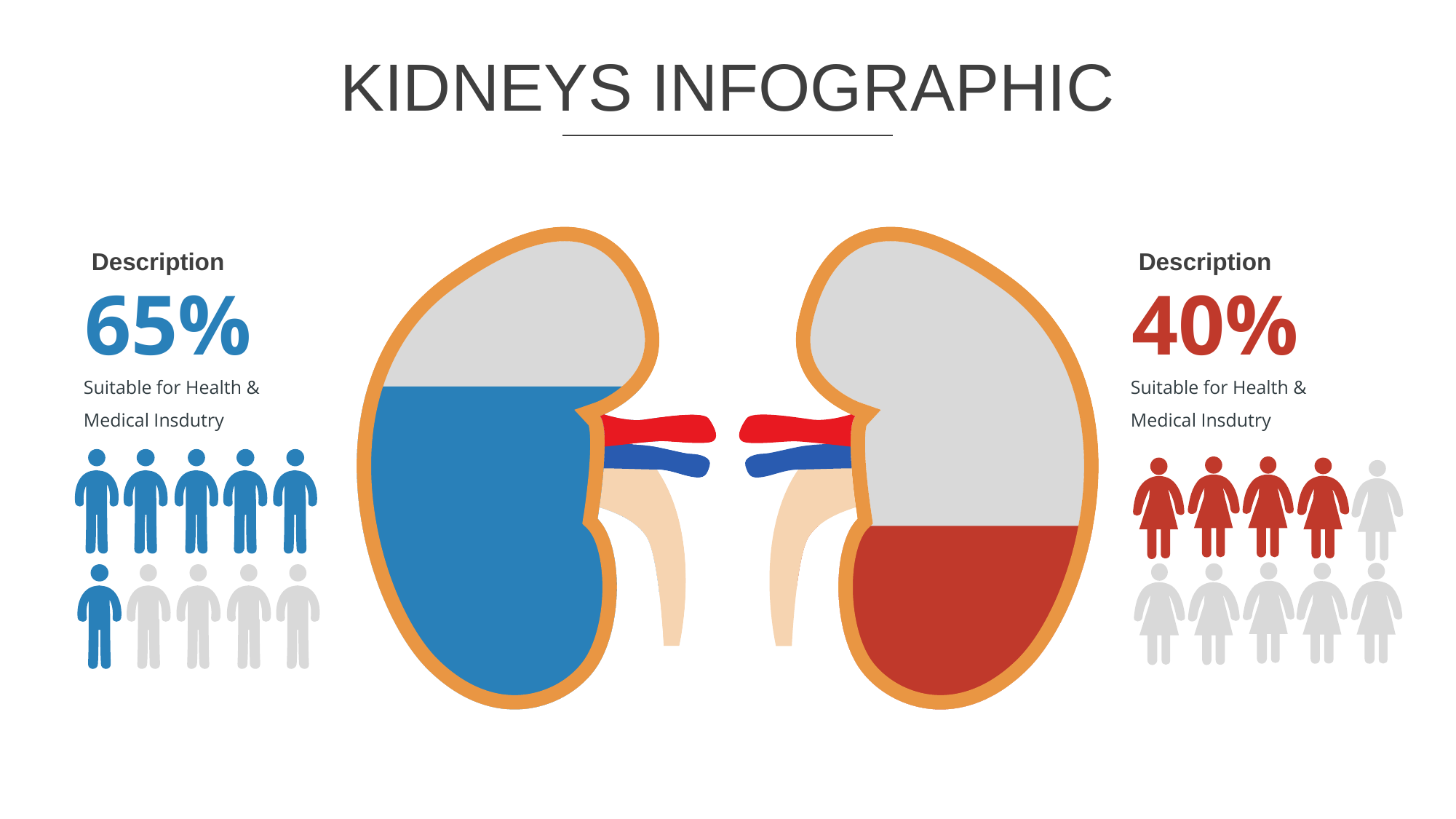

# KIDNEYS INFOGRAPHIC

Description

Description
65%
40%
Suitable for Health & Medical Insdutry
Suitable for Health & Medical Insdutry